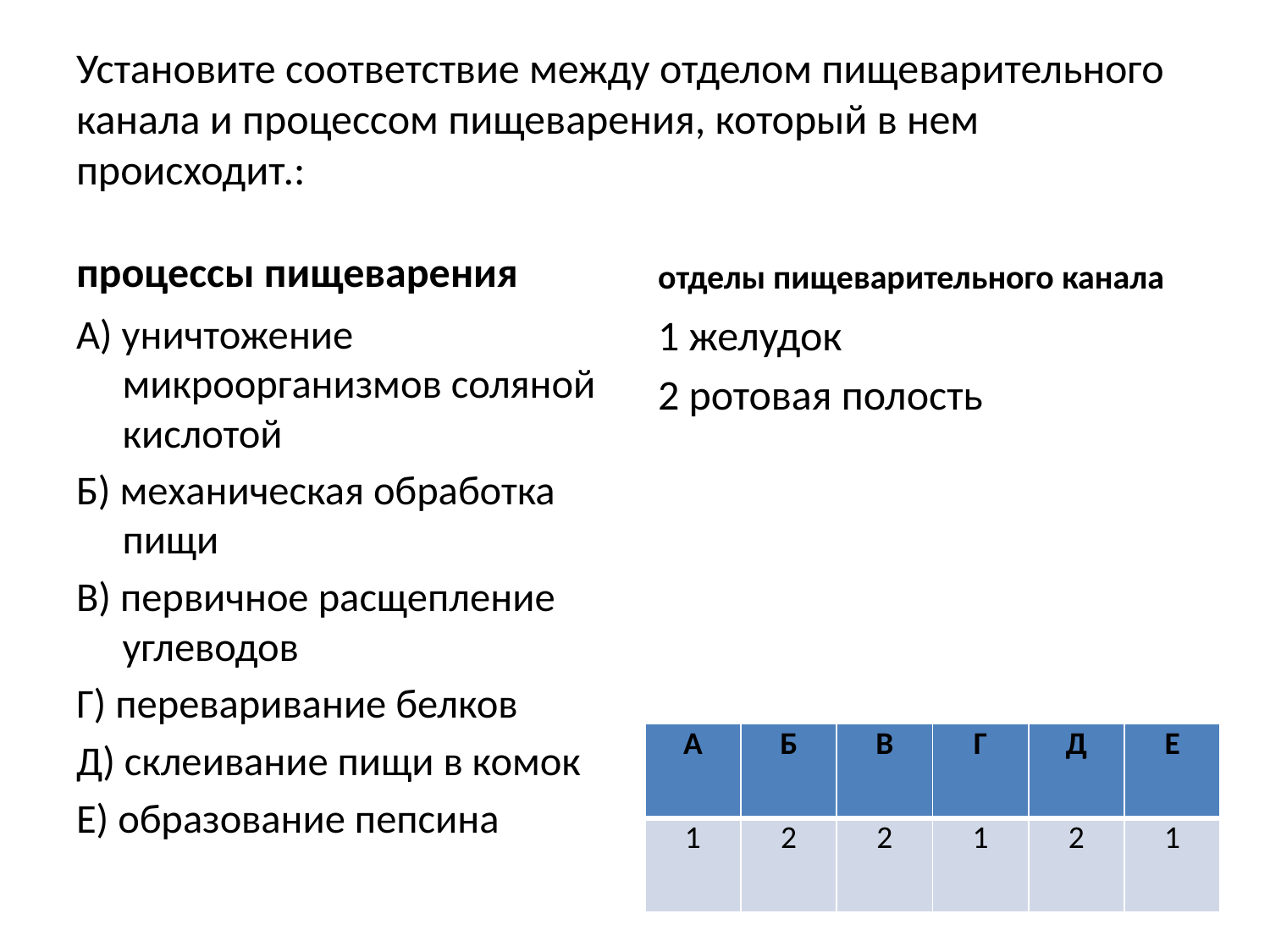

# Установите соответствие между отделом пищеварительного канала и процессом пищеварения, который в нем происходит.:
процессы пищеварения
отделы пищеварительного канала
А) уничтожение микроорганизмов соляной кислотой
Б) механическая обработка пищи
В) первичное расщепление углеводов
Г) переваривание белков
Д) склеивание пищи в комок
Е) образование пепсина
1 желудок
2 ротовая полость

| А | Б | В | Г | Д | Е |
| --- | --- | --- | --- | --- | --- |
| 1 | 2 | 2 | 1 | 2 | 1 |